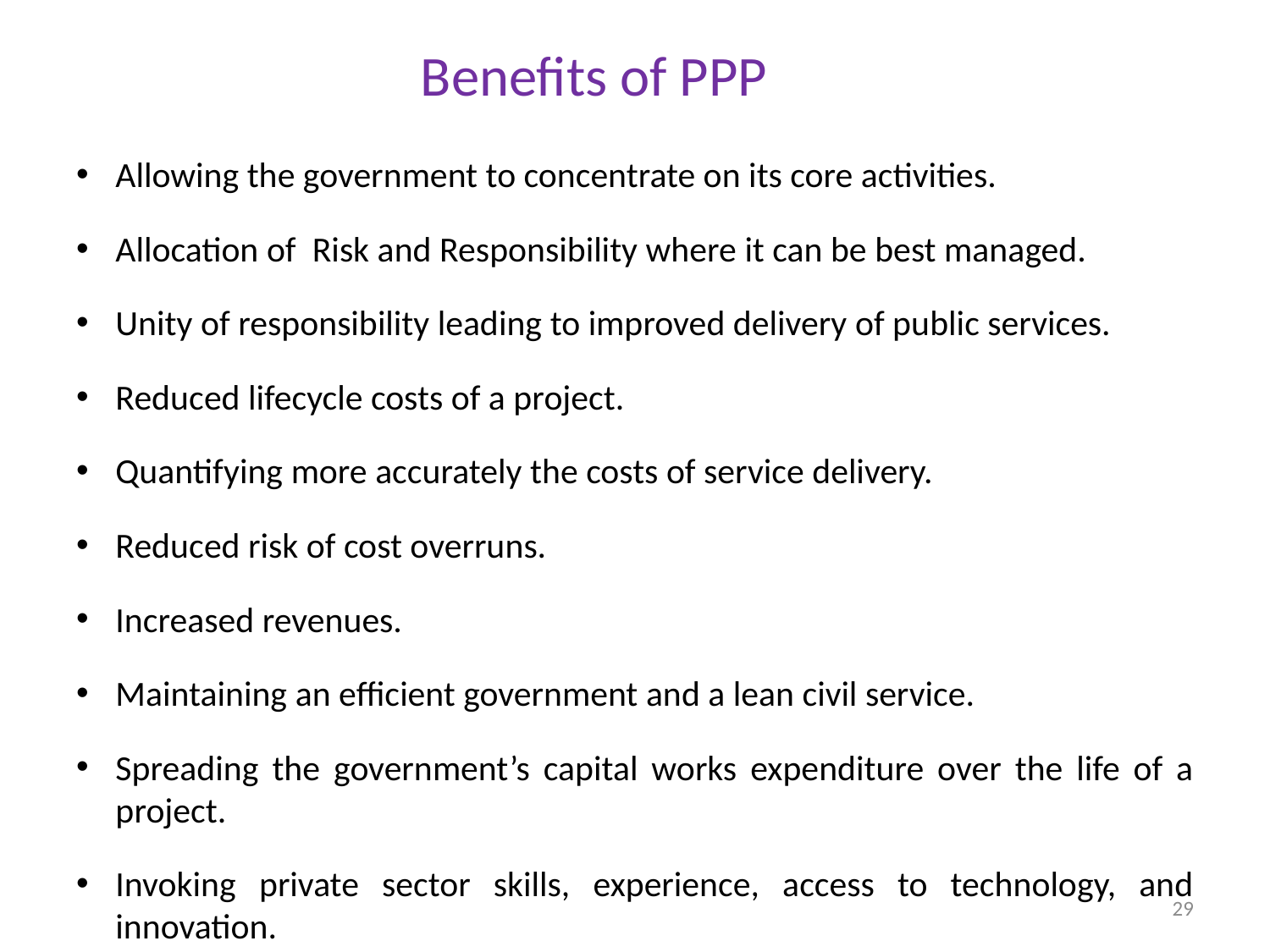

# Benefits of PPP
Allowing the government to concentrate on its core activities.
Allocation of  Risk and Responsibility where it can be best managed.
Unity of responsibility leading to improved delivery of public services.
Reduced lifecycle costs of a project.
Quantifying more accurately the costs of service delivery.
Reduced risk of cost overruns.
Increased revenues.
Maintaining an efficient government and a lean civil service.
Spreading the government’s capital works expenditure over the life of a project.
Invoking private sector skills, experience, access to technology, and innovation.
29